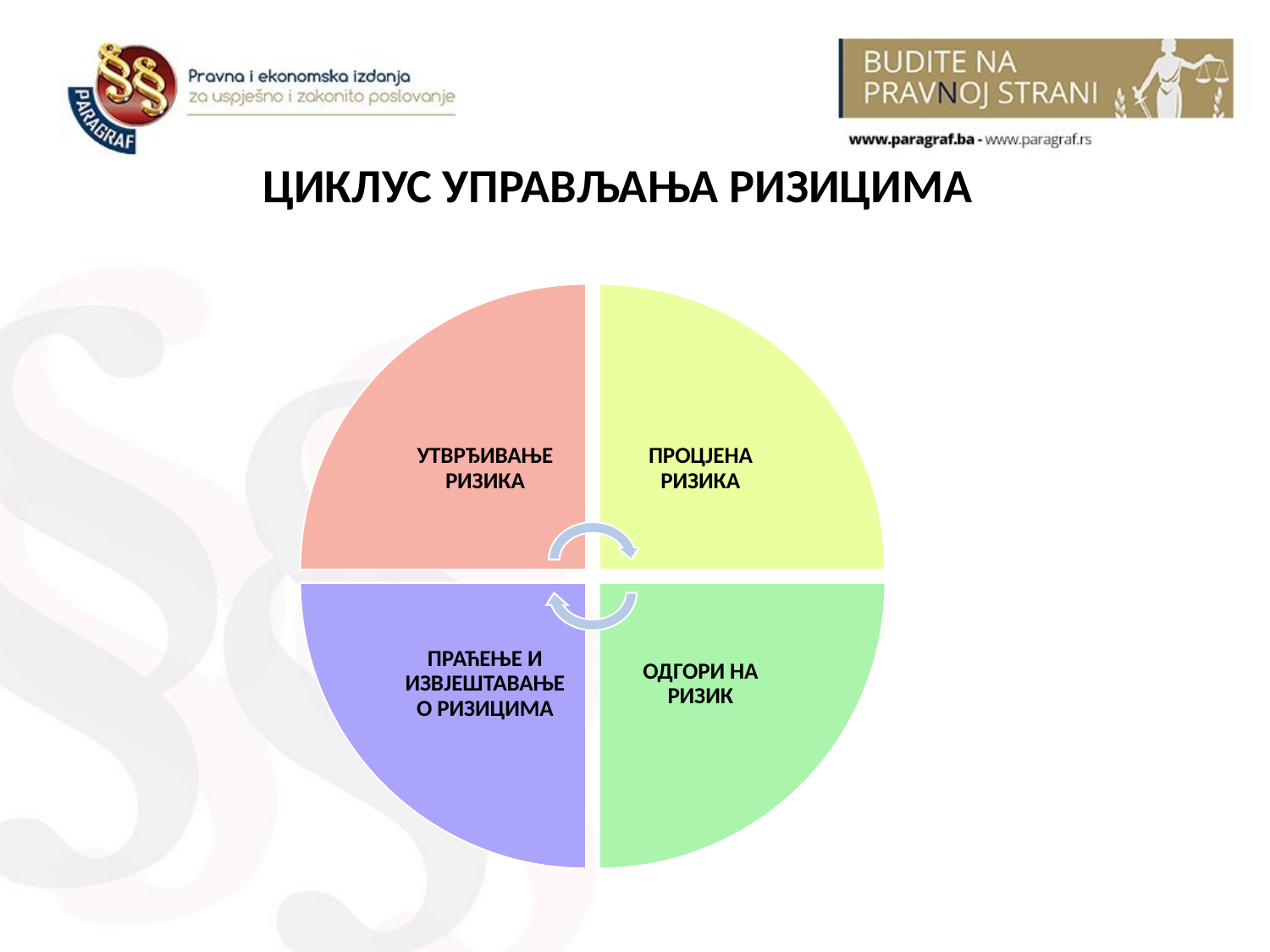

# ЦИКЛУС УПРАВЉАЊА РИЗИЦИМА
УТВРЂИВАЊЕ РИЗИКА
ПРОЦЈЕНА РИЗИКА
ОДГОРИ НА РИЗИК
ПРАЋЕЊЕ И ИЗВЈЕШТАВАЊЕ О РИЗИЦИМА